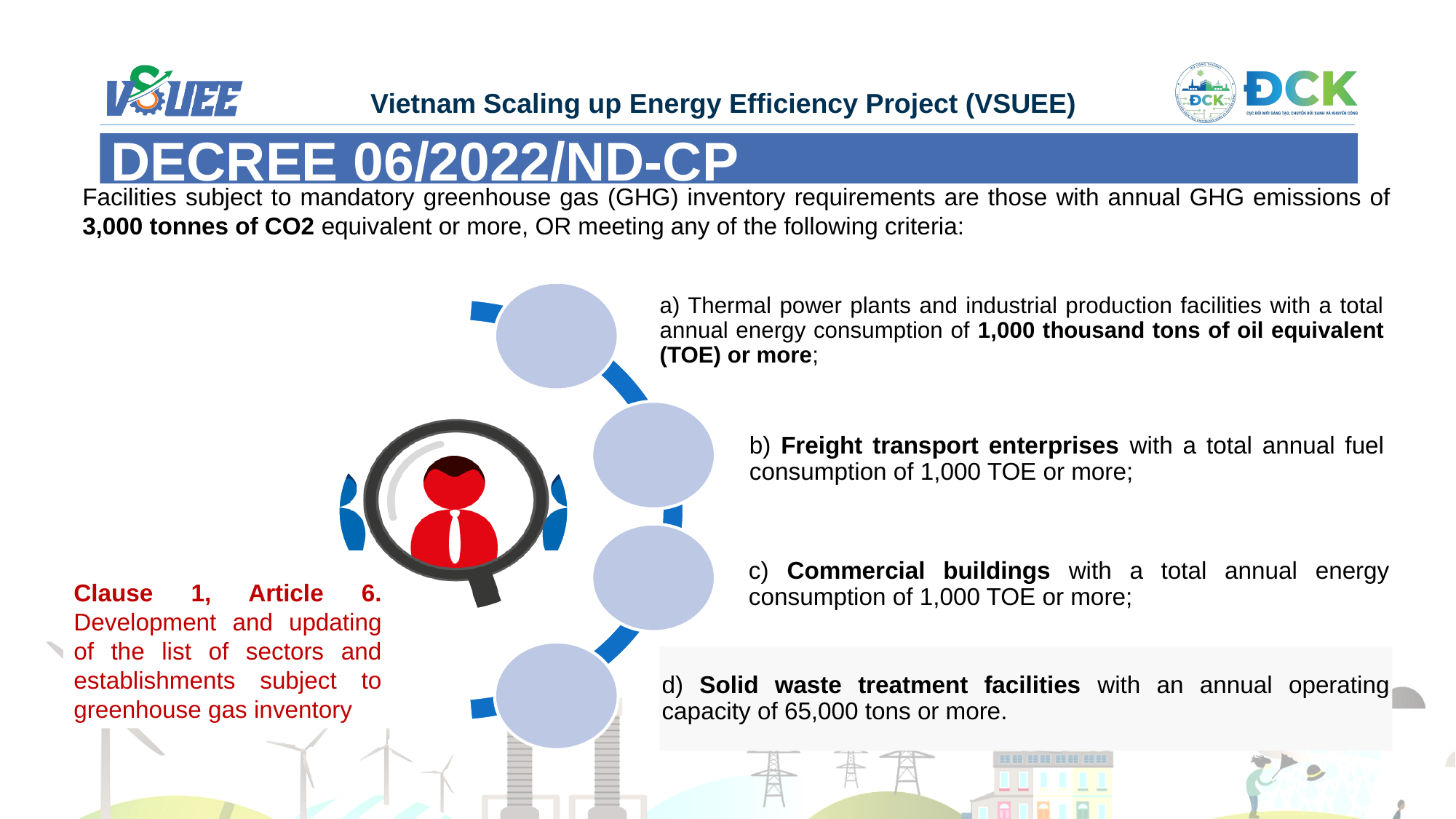

DECREE 06/2022/ND-CP
Facilities subject to mandatory greenhouse gas (GHG) inventory requirements are those with annual GHG emissions of 3,000 tonnes of CO2 equivalent or more, OR meeting any of the following criteria:
a) Thermal power plants and industrial production facilities with a total annual energy consumption of 1,000 thousand tons of oil equivalent (TOE) or more;

b) Freight transport enterprises with a total annual fuel consumption of 1,000 TOE or more;

c) Commercial buildings with a total annual energy consumption of 1,000 TOE or more;

d) Solid waste treatment facilities with an annual operating capacity of 65,000 tons or more.
Clause 1, Article 6. Development and updating of the list of sectors and establishments subject to greenhouse gas inventory